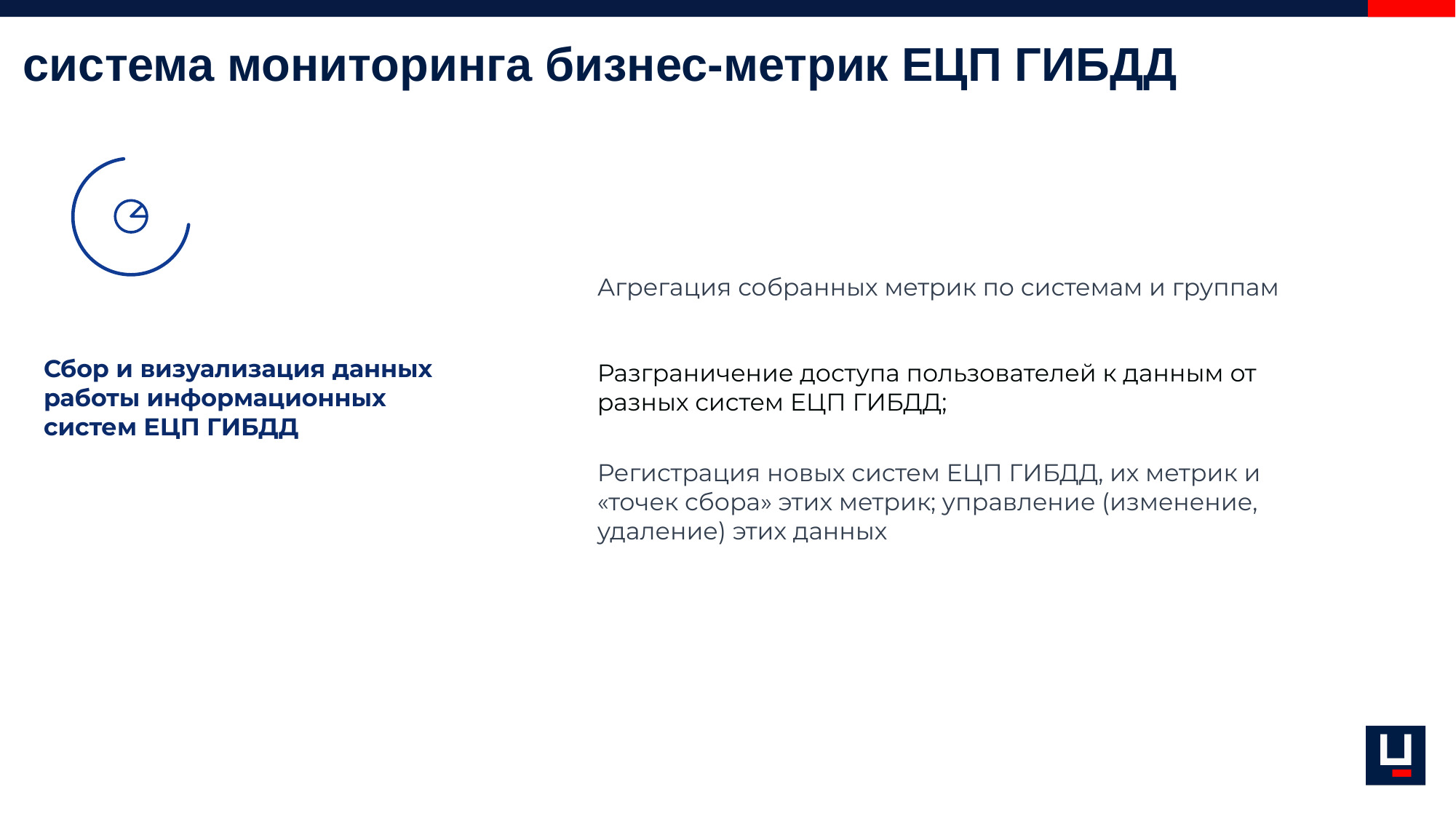

# система мониторинга бизнес-метрик ЕЦП ГИБДД

Агрегация собранных метрик по системам и группам
Сбор и визуализация данных работы информационных  систем ЕЦП ГИБДД
Разграничение доступа пользователей к данным от разных систем ЕЦП ГИБДД;
Регистрация новых систем ЕЦП ГИБДД, их метрик и «точек сбора» этих метрик; управление (изменение, удаление) этих данных